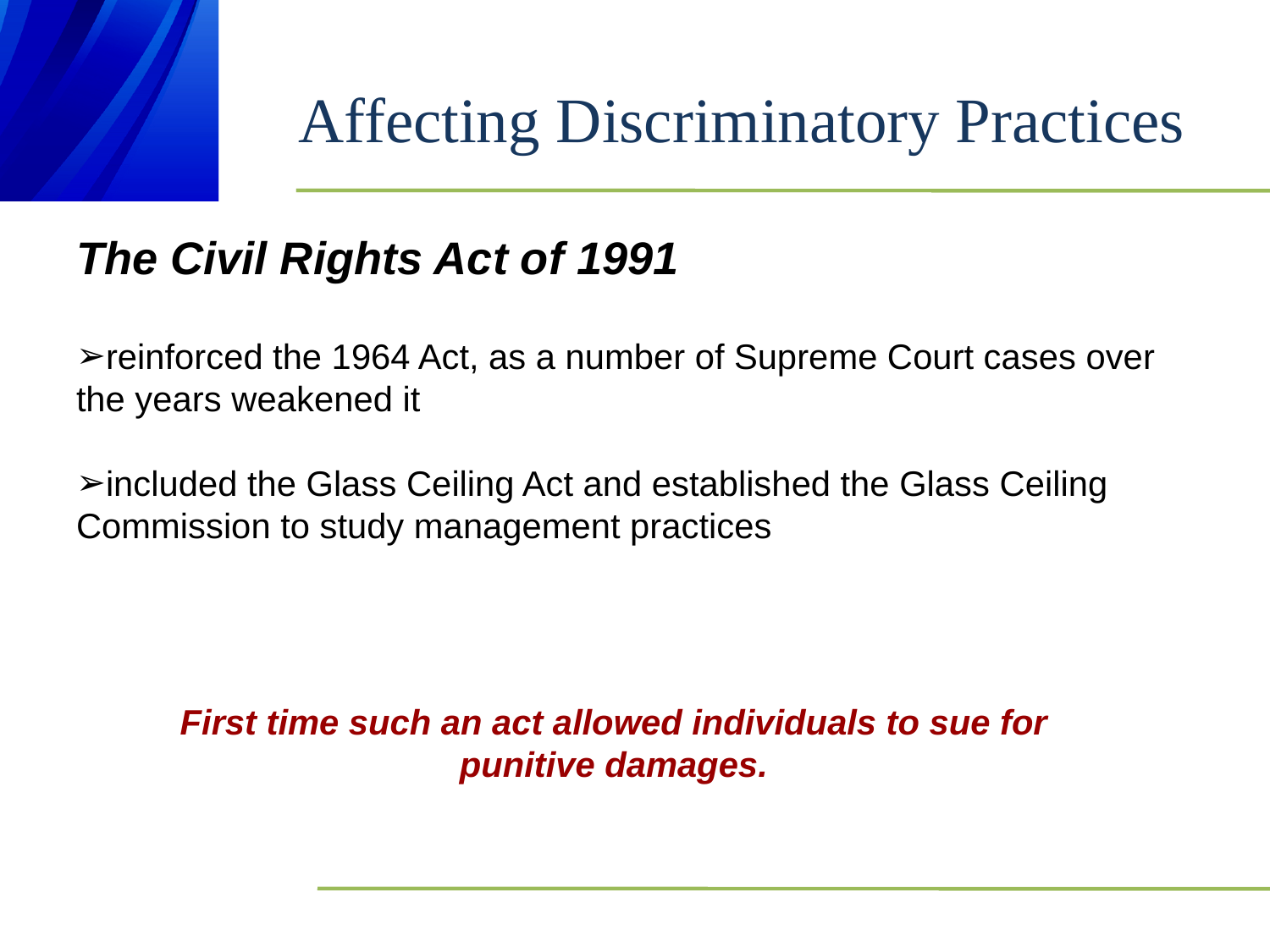

# Affecting Discriminatory Practices
The Civil Rights Act of 1991

reinforced the 1964 Act, as a number of Supreme Court cases over the years weakened it

included the Glass Ceiling Act and established the Glass Ceiling Commission to study management practices
First time such an act allowed individuals to sue for punitive damages.